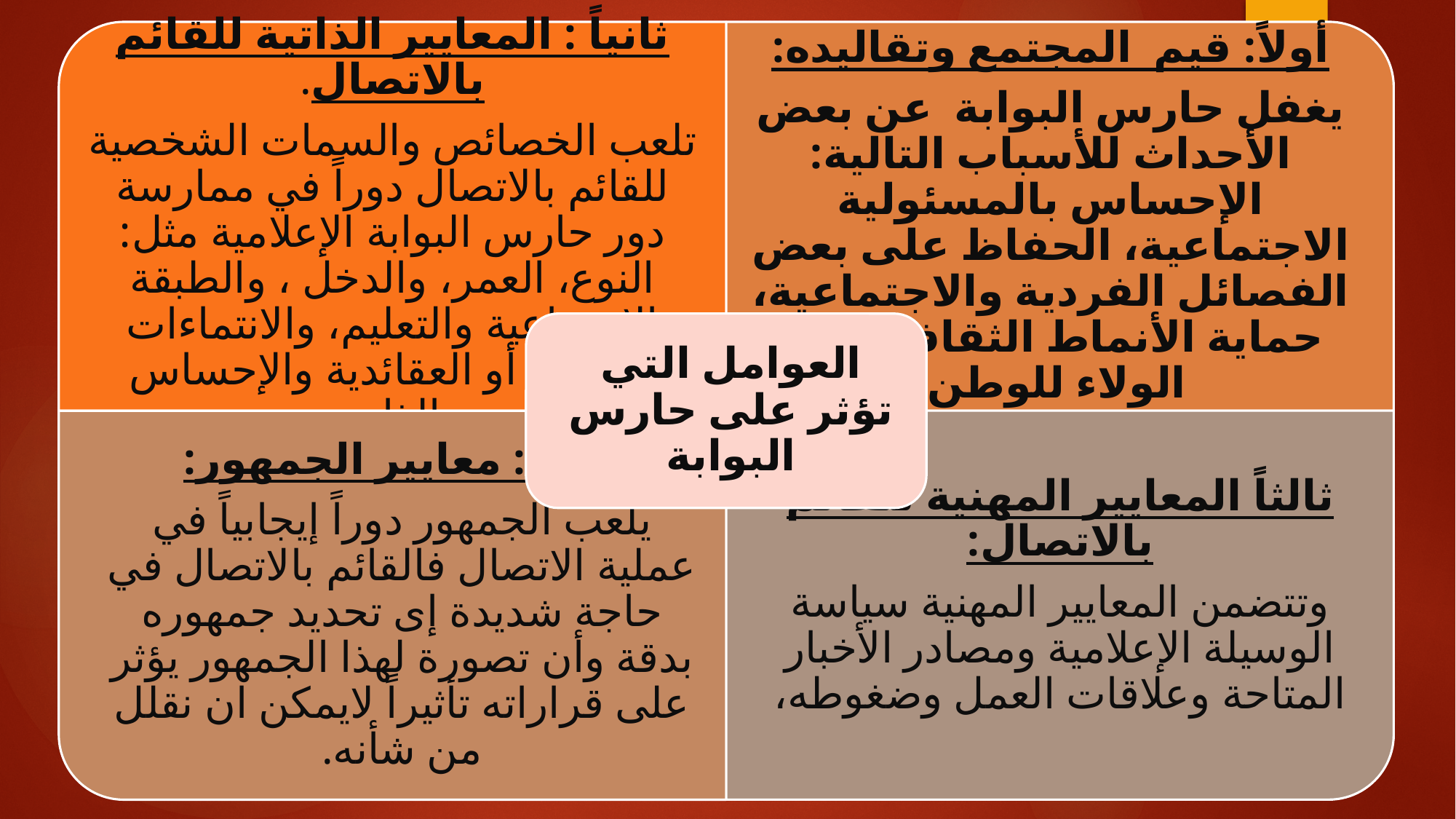

ثانياً : المعايير الذاتية للقائم بالاتصال.
تلعب الخصائص والسمات الشخصية للقائم بالاتصال دوراً في ممارسة دور حارس البوابة الإعلامية مثل: النوع، العمر، والدخل ، والطبقة الاجتماعية والتعليم، والانتماءات الفكرية أو العقائدية والإحساس بالذات.
أولاً: قيم  المجتمع وتقاليده:
يغفل حارس البوابة  عن بعض الأحداث للأسباب التالية: الإحساس بالمسئولية الاجتماعية، الحفاظ على بعض الفصائل الفردية والاجتماعية، حماية الأنماط الثقافية مثل الولاء للوطن.
رابعاً: معايير الجمهور:
يلعب الجمهور دوراً إيجابياً في عملية الاتصال فالقائم بالاتصال في حاجة شديدة إى تحديد جمهوره بدقة وأن تصورة لهذا الجمهور يؤثر على قراراته تأثيراً لايمكن ان نقلل من شأنه.
ثالثاً المعايير المهنية للقائم بالاتصال:
وتتضمن المعايير المهنية سياسة الوسيلة الإعلامية ومصادر الأخبار المتاحة وعلاقات العمل وضغوطه،
العوامل التي تؤثر على حارس البوابة